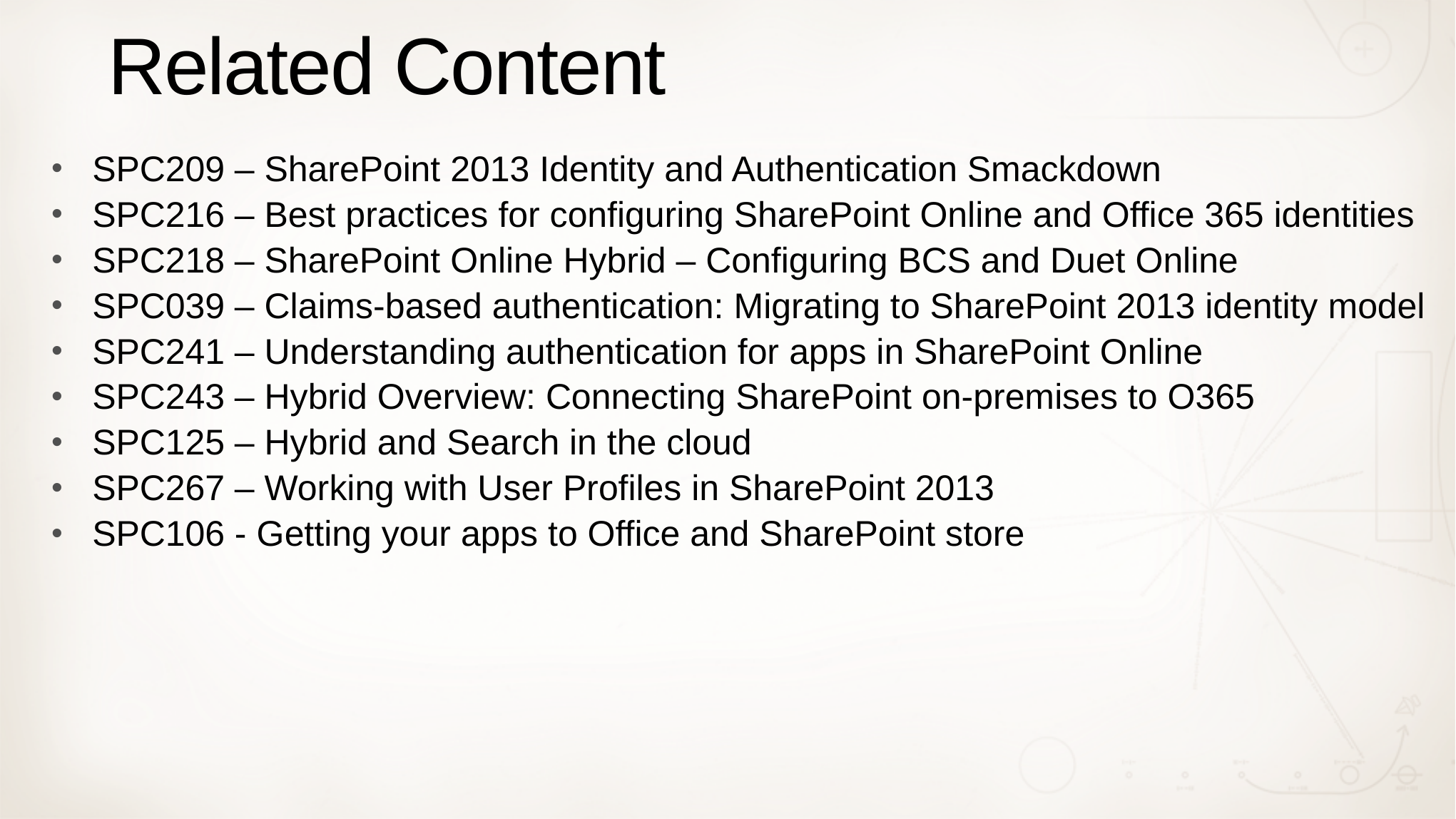

# Related Content
SPC209 – SharePoint 2013 Identity and Authentication Smackdown
SPC216 – Best practices for configuring SharePoint Online and Office 365 identities
SPC218 – SharePoint Online Hybrid – Configuring BCS and Duet Online
SPC039 – Claims-based authentication: Migrating to SharePoint 2013 identity model
SPC241 – Understanding authentication for apps in SharePoint Online
SPC243 – Hybrid Overview: Connecting SharePoint on-premises to O365
SPC125 – Hybrid and Search in the cloud
SPC267 – Working with User Profiles in SharePoint 2013
SPC106 - Getting your apps to Office and SharePoint store